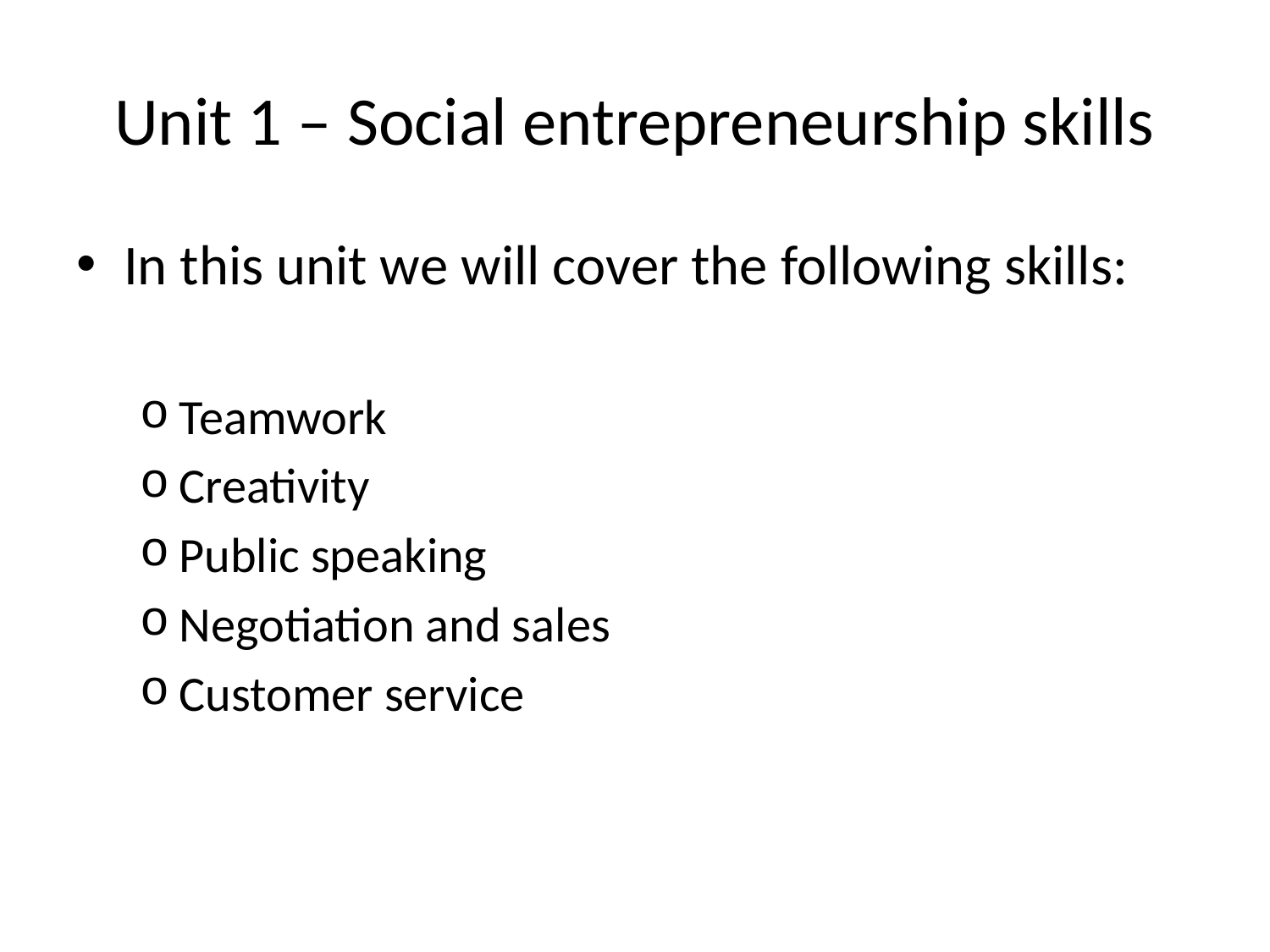

# Unit 1 – Social entrepreneurship skills
In this unit we will cover the following skills:

Teamwork
Creativity
Public speaking
Negotiation and sales
Customer service